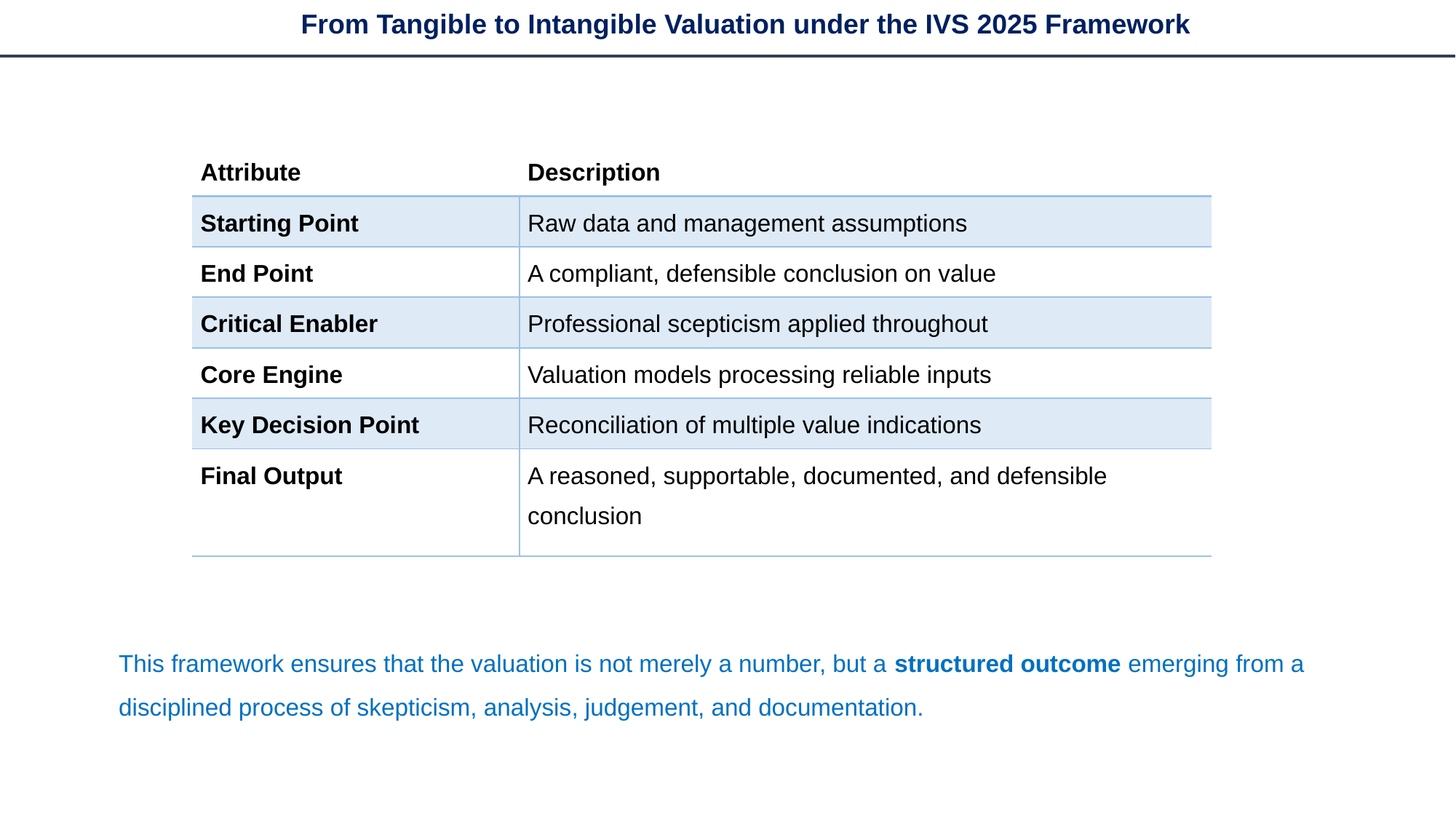

From Tangible to Intangible Valuation under the IVS 2025 Framework
| Attribute | Description |
| --- | --- |
| Starting Point | Raw data and management assumptions |
| End Point | A compliant, defensible conclusion on value |
| Critical Enabler | Professional scepticism applied throughout |
| Core Engine | Valuation models processing reliable inputs |
| Key Decision Point | Reconciliation of multiple value indications |
| Final Output | A reasoned, supportable, documented, and defensible conclusion |
This framework ensures that the valuation is not merely a number, but a structured outcome emerging from a disciplined process of skepticism, analysis, judgement, and documentation.